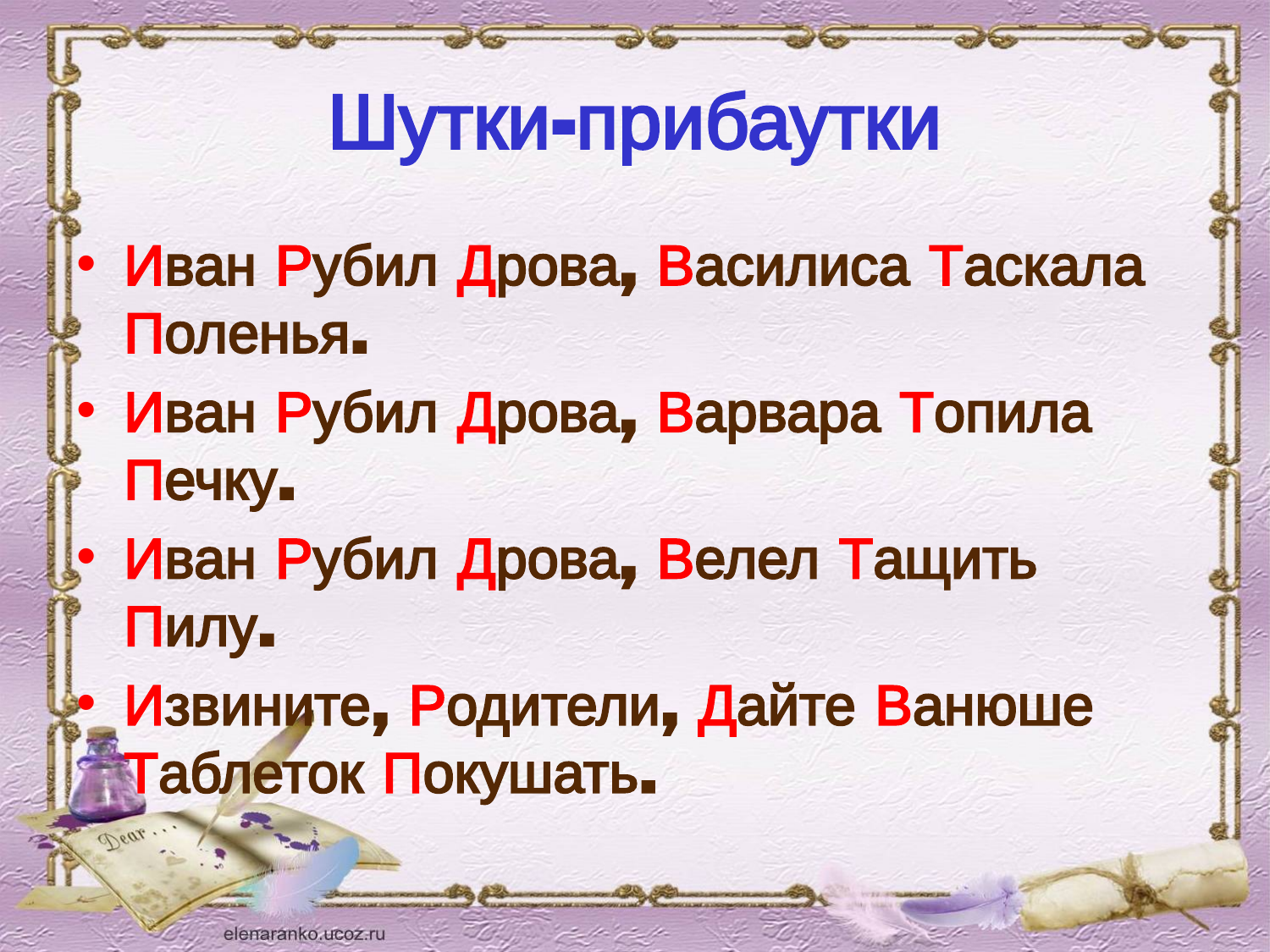

# Шутки-прибаутки
Иван Рубил Дрова, Василиса Таскала Поленья.
Иван Рубил Дрова, Варвара Топила Печку.
Иван Рубил Дрова, Велел Тащить Пилу.
Извините, Родители, Дайте Ванюше Таблеток Покушать.